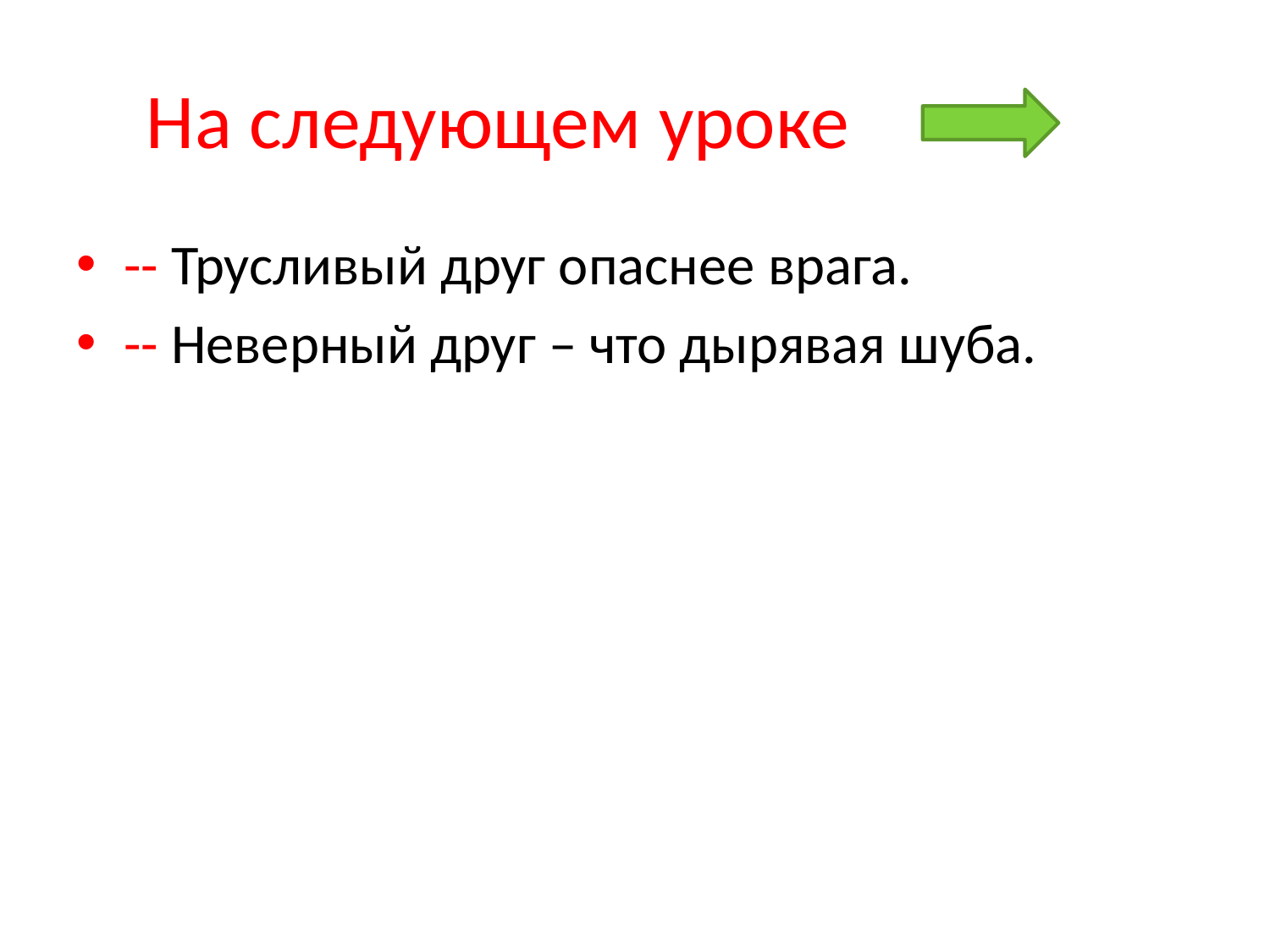

# На следующем уроке

-- Трусливый друг опаснее врага.
-- Неверный друг – что дырявая шуба.